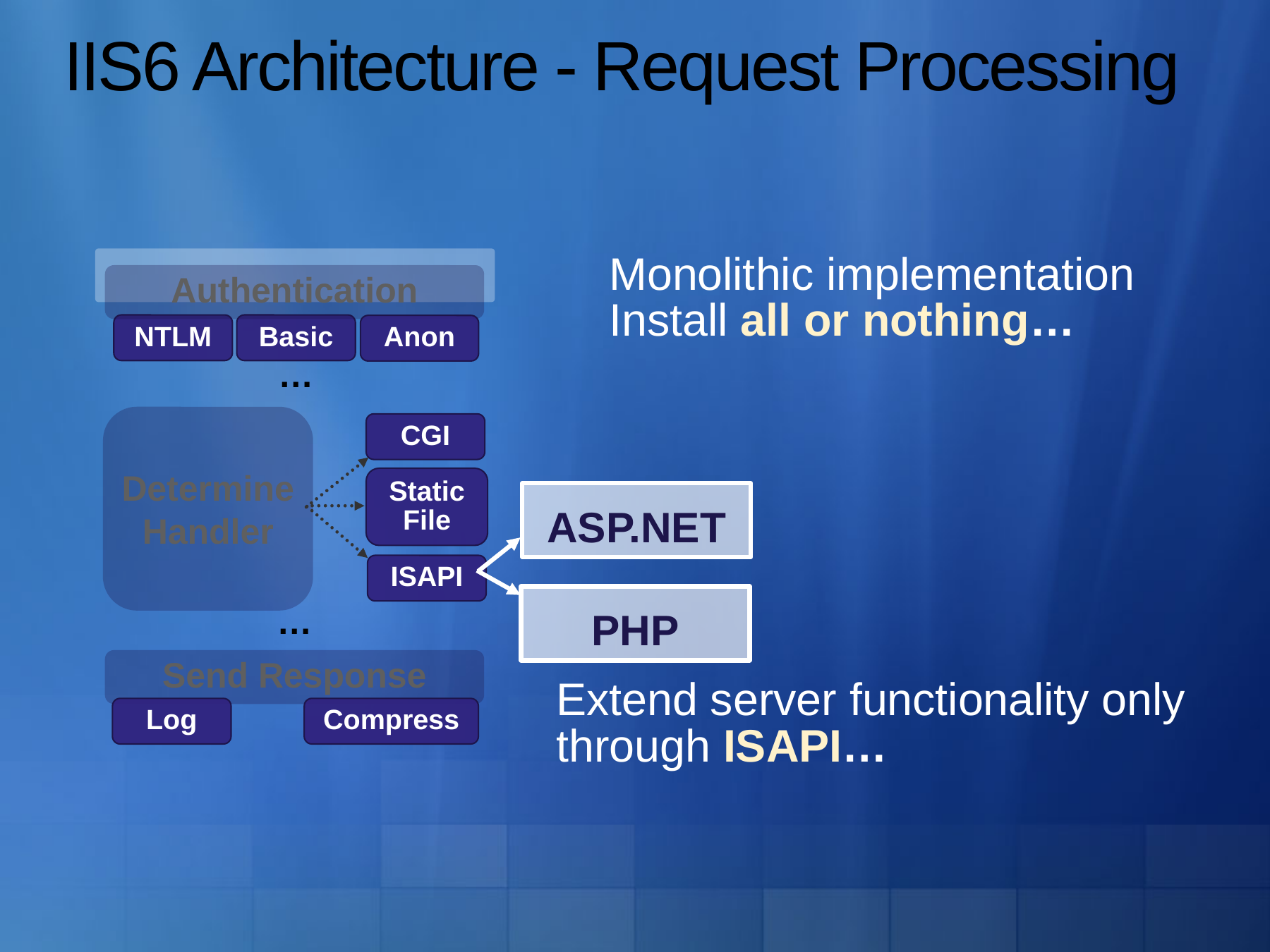

# IIS6 Architecture - Request Processing
Monolithic implementation
Install all or nothing…

Authentication
NTLM
Basic
Anon
…

Determine
Handler

CGI

Static File
ASP.NET

ISAPI

PHP
…
Send Response
Extend server functionality only through ISAPI…
Log
Compress